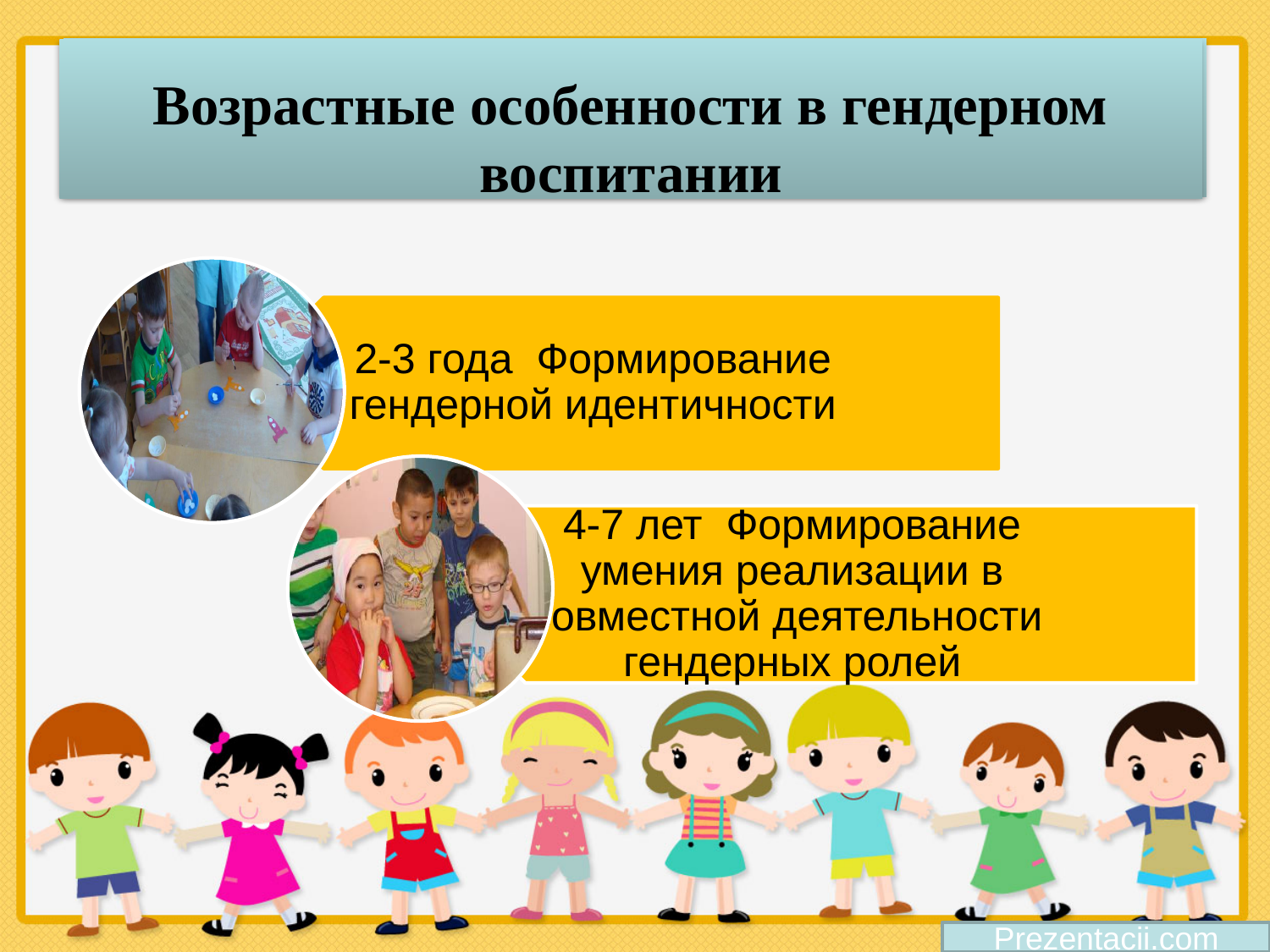

# Возрастные особенности в гендерном воспитании
Возрастные особенности в гендерном воспитании

2-3 года  Формирование гендерной идентичности
4-7 лет  Формирование умения реализации в совместной деятельности  гендерных ролей
Prezentacii.com